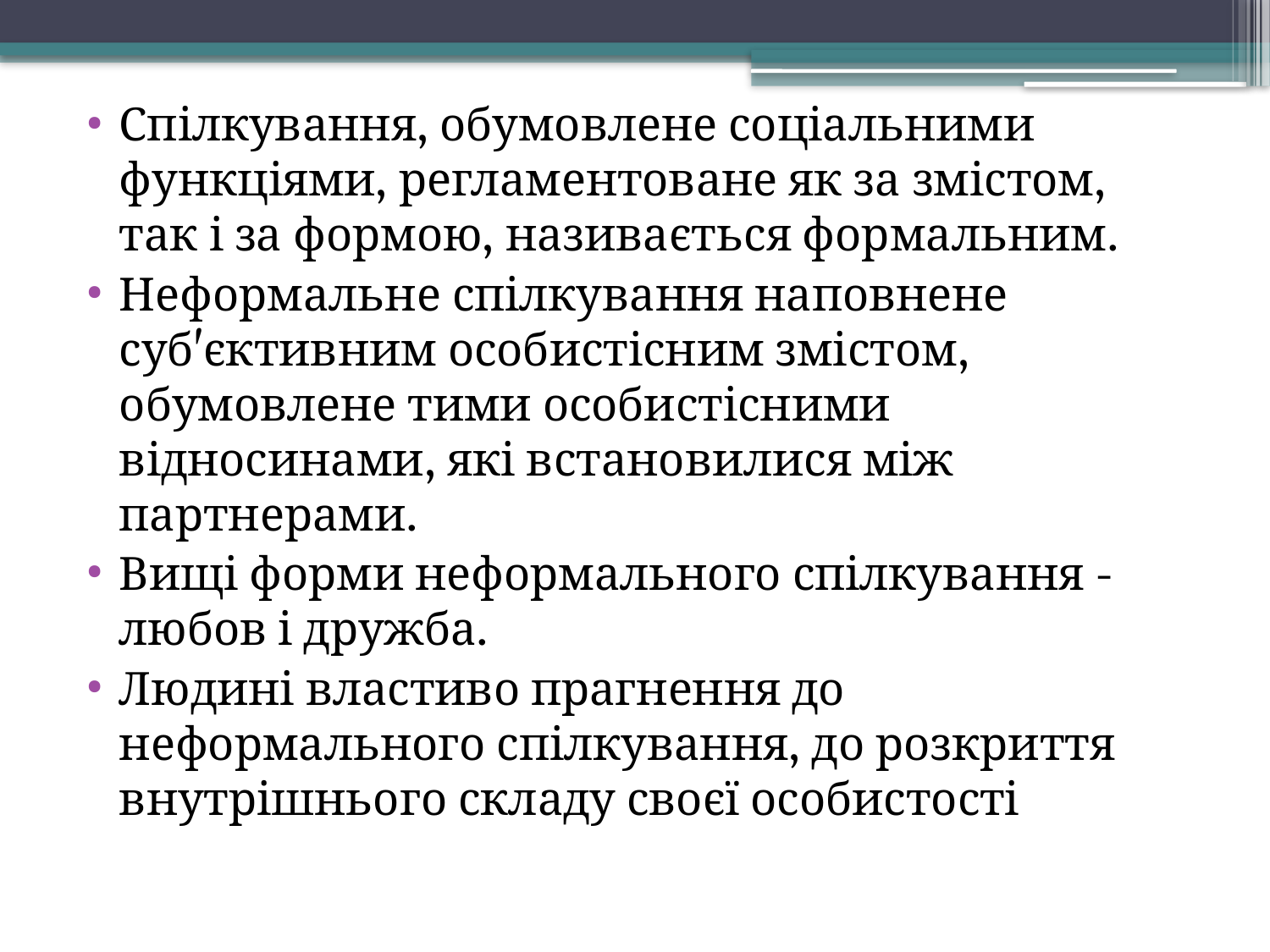

Спілкування, обумовлене соціальними функціями, регламентоване як за змістом, так і за формою, називається формальним.
Неформальне спілкування наповнене суб'єктивним особистісним змістом, обумовлене тими особистісними відносинами, які встановилися між партнерами.
Вищі форми неформального спілкування - любов і дружба.
Людині властиво прагнення до неформального спілкування, до розкриття внутрішнього складу своєї особистості